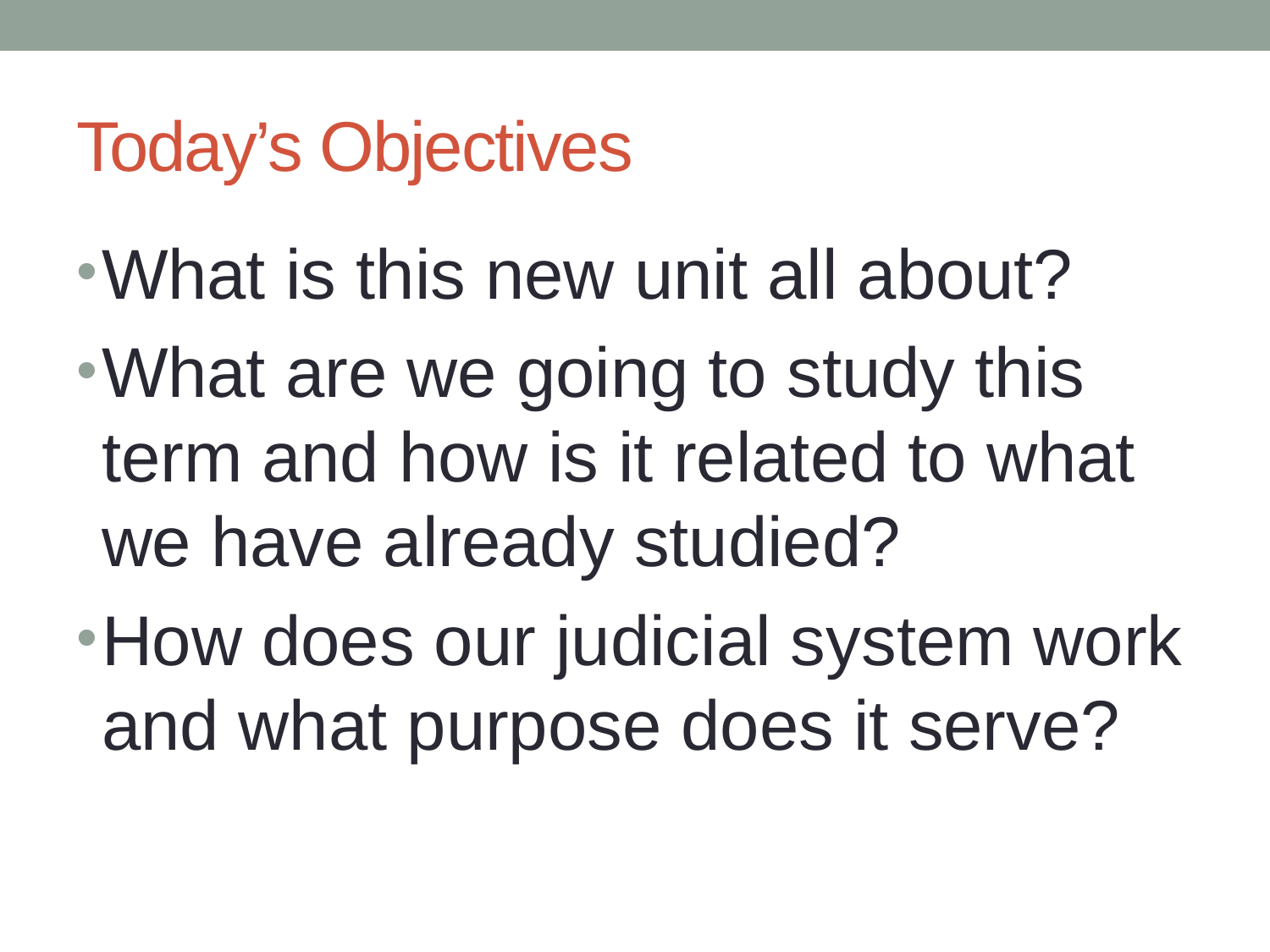

# Today’s Objectives
What is this new unit all about?
What are we going to study this term and how is it related to what we have already studied?
How does our judicial system work and what purpose does it serve?